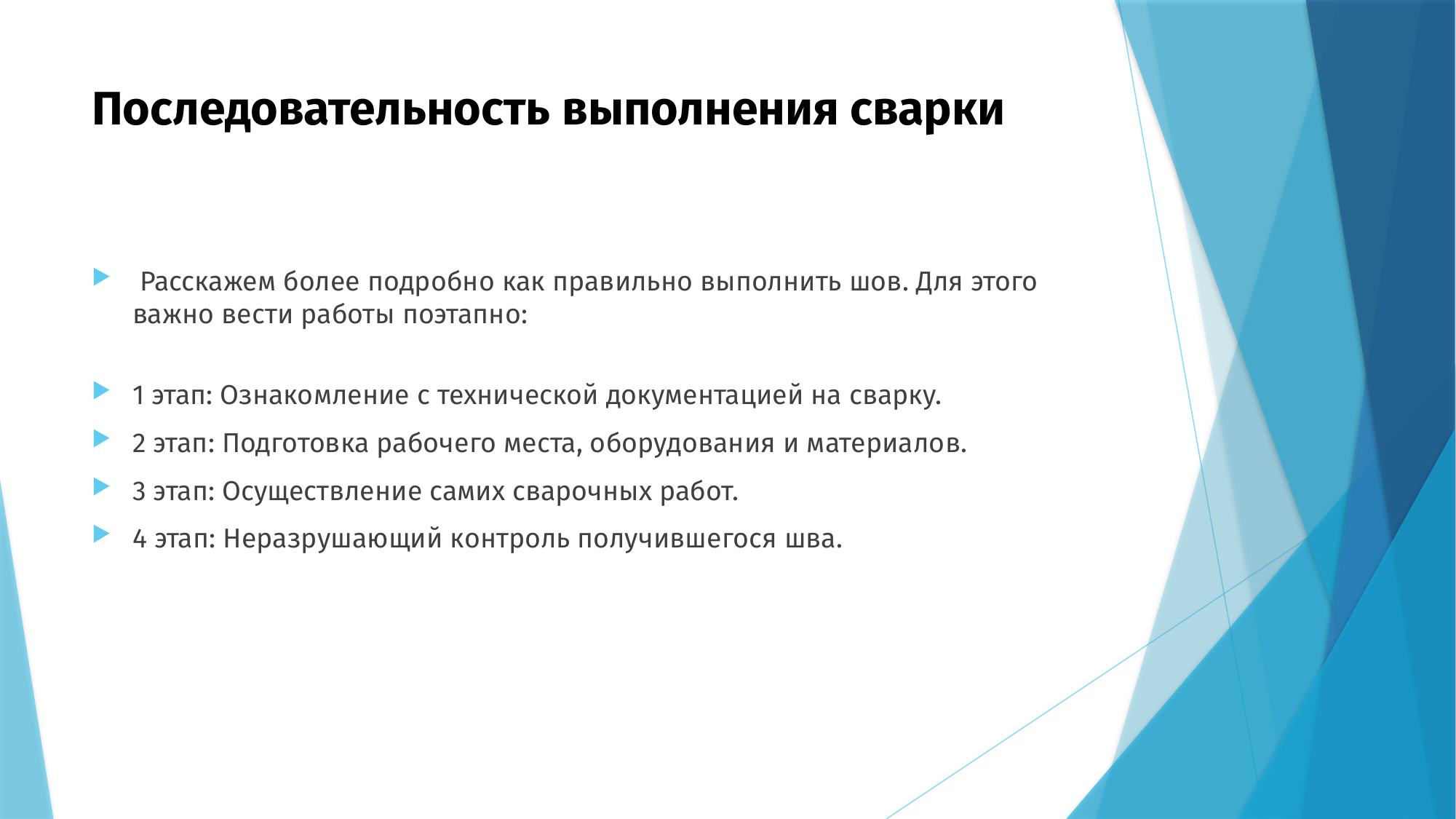

# Последовательность выполнения сварки
 Расскажем более подробно как правильно выполнить шов. Для этого важно вести работы поэтапно:
1 этап: Ознакомление с технической документацией на сварку.
2 этап: Подготовка рабочего места, оборудования и материалов.
3 этап: Осуществление самих сварочных работ.
4 этап: Неразрушающий контроль получившегося шва.